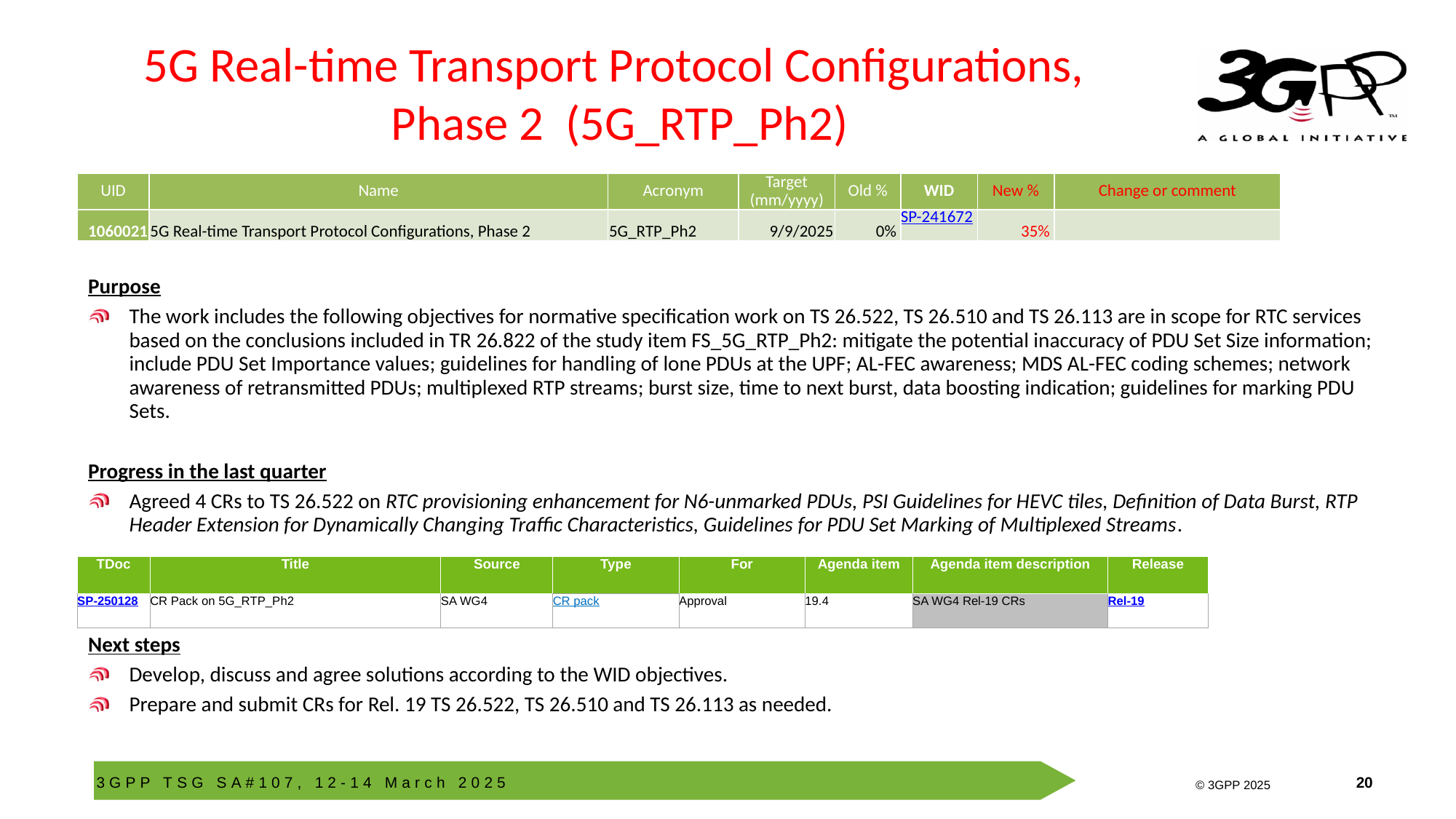

# 5G Real-time Transport Protocol Configurations, Phase 2  (5G_RTP_Ph2)
| UID | Name | Acronym | Target (mm/yyyy) | Old % | WID | New % | Change or comment |
| --- | --- | --- | --- | --- | --- | --- | --- |
| 1060021 | 5G Real-time Transport Protocol Configurations, Phase 2 | 5G\_RTP\_Ph2 | 9/9/2025 | 0% | SP-241672 | 35% |  |
Purpose
The work includes the following objectives for normative specification work on TS 26.522, TS 26.510 and TS 26.113 are in scope for RTC services based on the conclusions included in TR 26.822 of the study item FS_5G_RTP_Ph2: mitigate the potential inaccuracy of PDU Set Size information; include PDU Set Importance values; guidelines for handling of lone PDUs at the UPF; AL-FEC awareness; MDS AL-FEC coding schemes; network awareness of retransmitted PDUs; multiplexed RTP streams; burst size, time to next burst, data boosting indication; guidelines for marking PDU Sets.

Progress in the last quarter
Agreed 4 CRs to TS 26.522 on RTC provisioning enhancement for N6-unmarked PDUs, PSI Guidelines for HEVC tiles, Definition of Data Burst, RTP Header Extension for Dynamically Changing Traffic Characteristics, Guidelines for PDU Set Marking of Multiplexed Streams.

Next steps
Develop, discuss and agree solutions according to the WID objectives.
Prepare and submit CRs for Rel. 19 TS 26.522, TS 26.510 and TS 26.113 as needed.

| TDoc | Title | Source | Type | For | Agenda item | Agenda item description | Release |
| --- | --- | --- | --- | --- | --- | --- | --- |
| SP-250128 | CR Pack on 5G\_RTP\_Ph2 | SA WG4 | CR pack | Approval | 19.4 | SA WG4 Rel-19 CRs | Rel-19 |